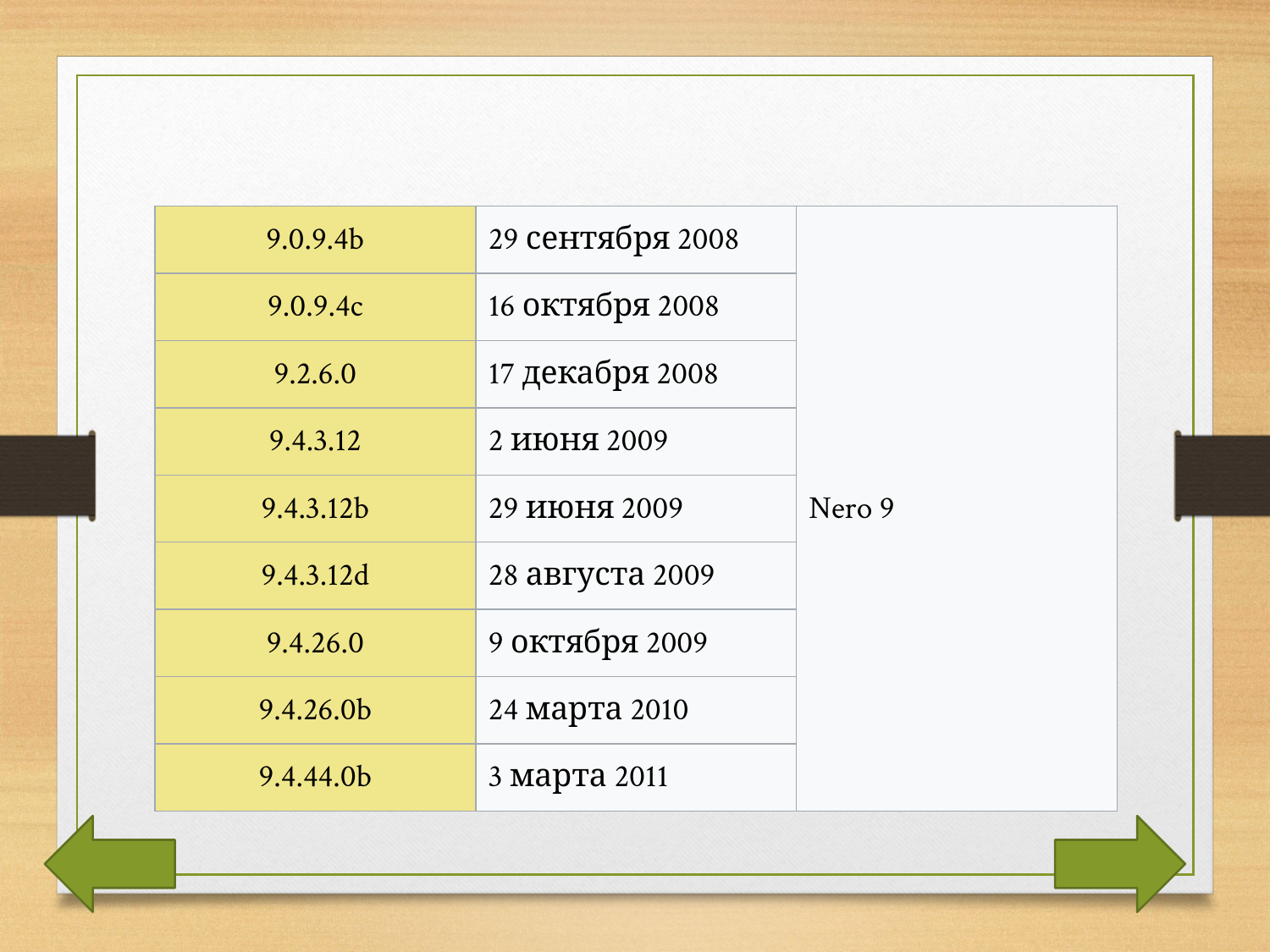

| 9.0.9.4b | 29 сентября 2008 | Nero 9 |
| --- | --- | --- |
| 9.0.9.4c | 16 октября 2008 |  |
| 9.2.6.0 | 17 декабря 2008 |  |
| 9.4.3.12 | 2 июня 2009 |  |
| 9.4.3.12b | 29 июня 2009 |  |
| 9.4.3.12d | 28 августа 2009 |  |
| 9.4.26.0 | 9 октября 2009 |  |
| 9.4.26.0b | 24 марта 2010 |  |
| 9.4.44.0b | 3 марта 2011 |  |